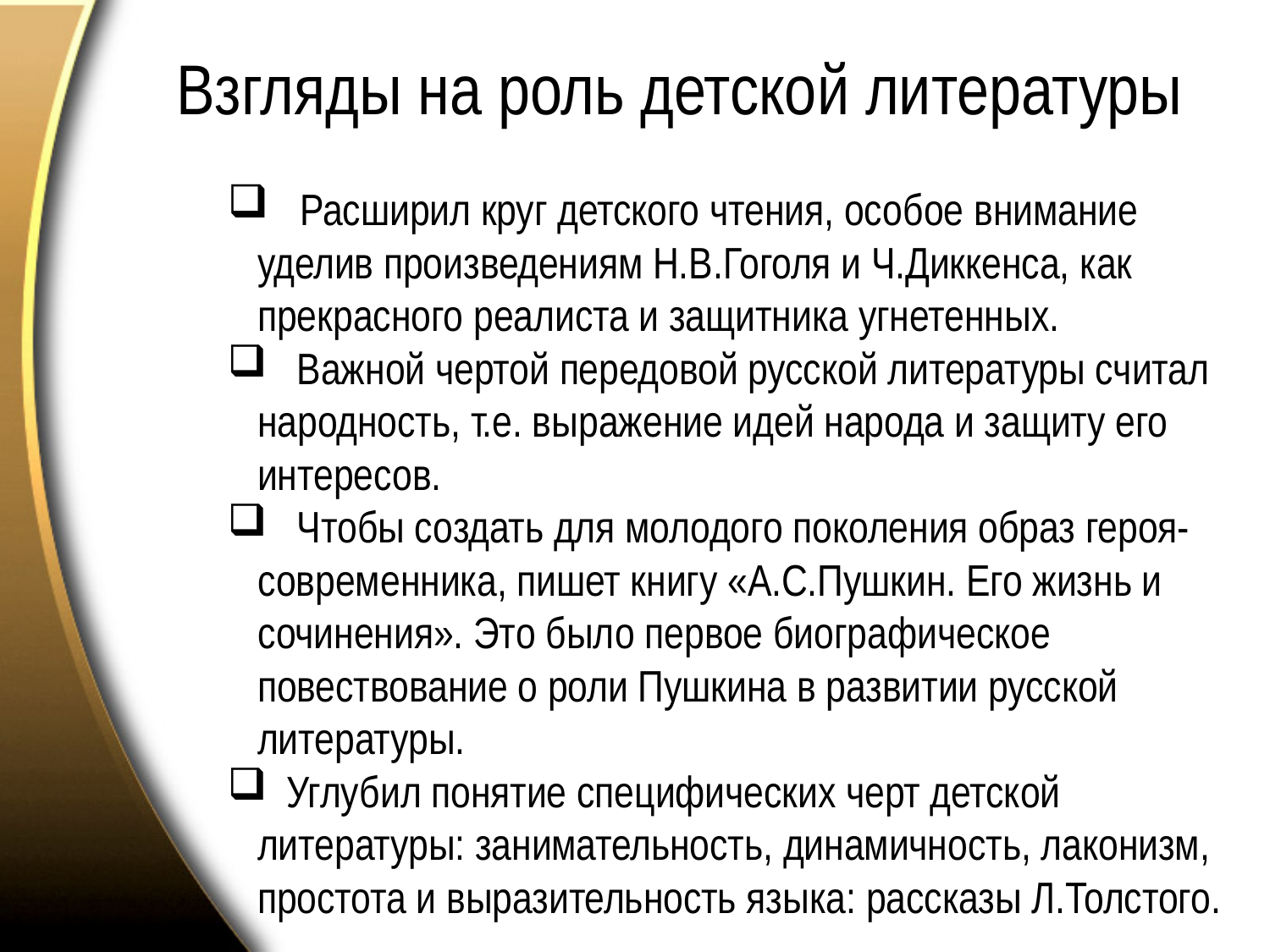

# Взгляды на роль детской литературы
   Расширил круг детского чтения, особое внимание уделив произведениям Н.В.Гоголя и Ч.Диккенса, как прекрасного реалиста и защитника угнетенных.
   Важной чертой передовой русской литературы считал народность, т.е. выражение идей народа и защиту его интересов.
   Чтобы создать для молодого поколения образ героя-современника, пишет книгу «А.С.Пушкин. Его жизнь и сочинения». Это было первое биографическое  повествование о роли Пушкина в развитии русской литературы.
  Углубил понятие специфических черт детской литературы: занимательность, динамичность, лаконизм, простота и выразительность языка: рассказы Л.Толстого.